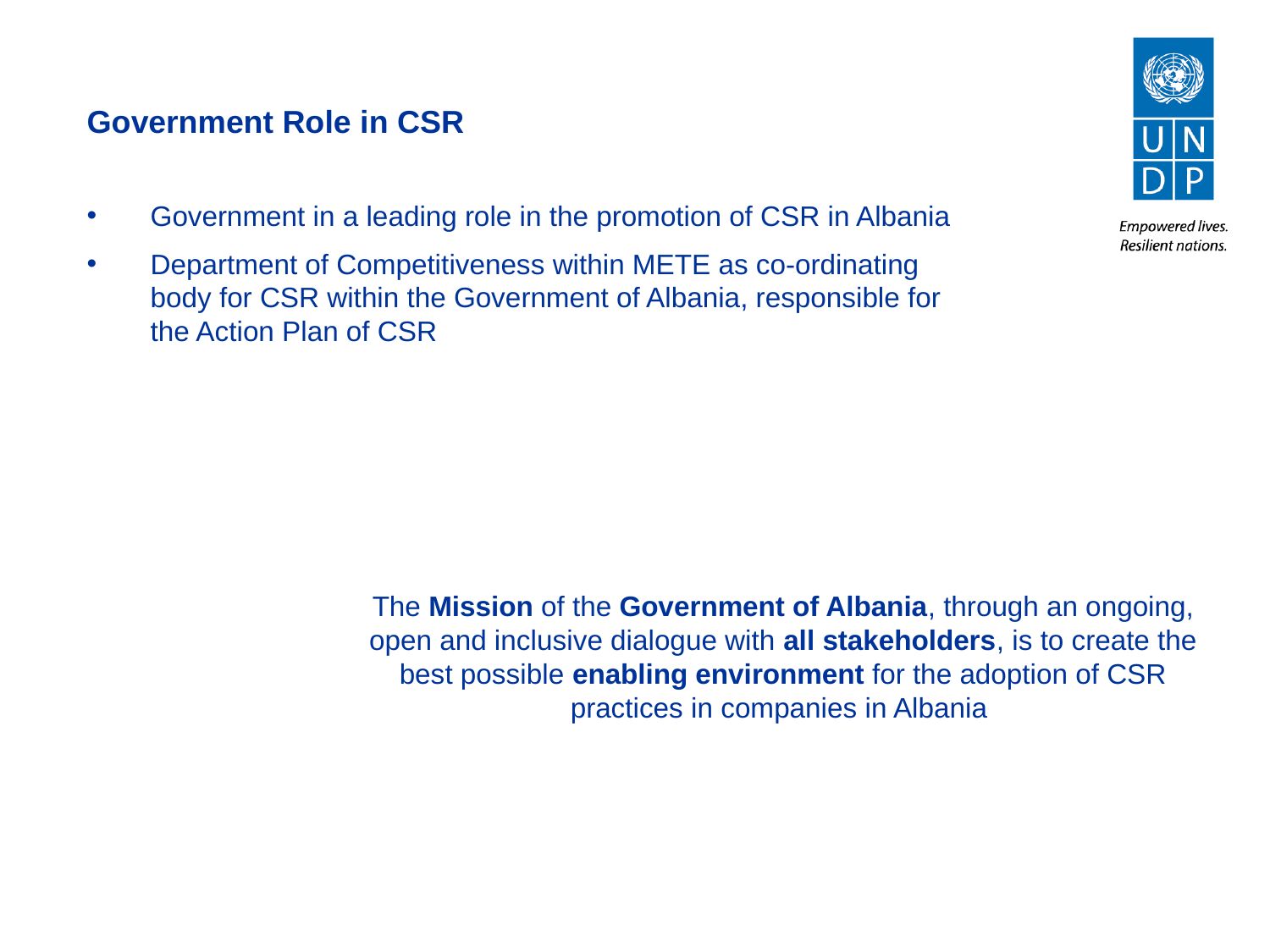

Government Role in CSR
Government in a leading role in the promotion of CSR in Albania
Department of Competitiveness within METE as co-ordinating body for CSR within the Government of Albania, responsible for the Action Plan of CSR

The Mission of the Government of Albania, through an ongoing, open and inclusive dialogue with all stakeholders, is to create the best possible enabling environment for the adoption of CSR practices in companies in Albania